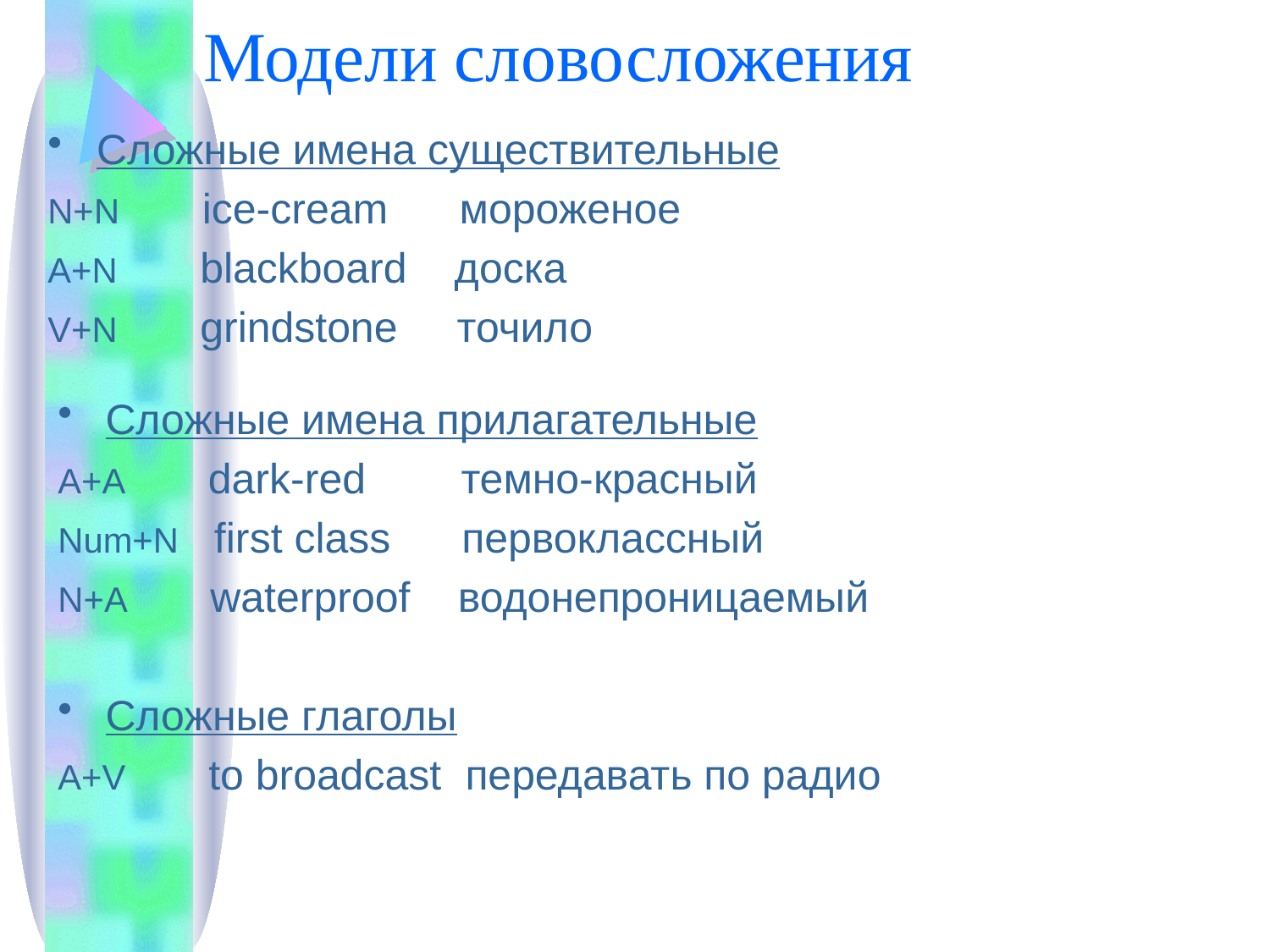

# Модели словосложения
Сложные имена существительные
N+N       ice-cream      мороженое
A+N       blackboard    доска
V+N       grindstone     точило
Сложные имена прилагательные
A+A       dark-red        темно-красный
Num+N   first class      первоклассный
N+A       waterproof    водонепроницаемый

Сложные глаголы
A+V       to broadcast  передавать по радио